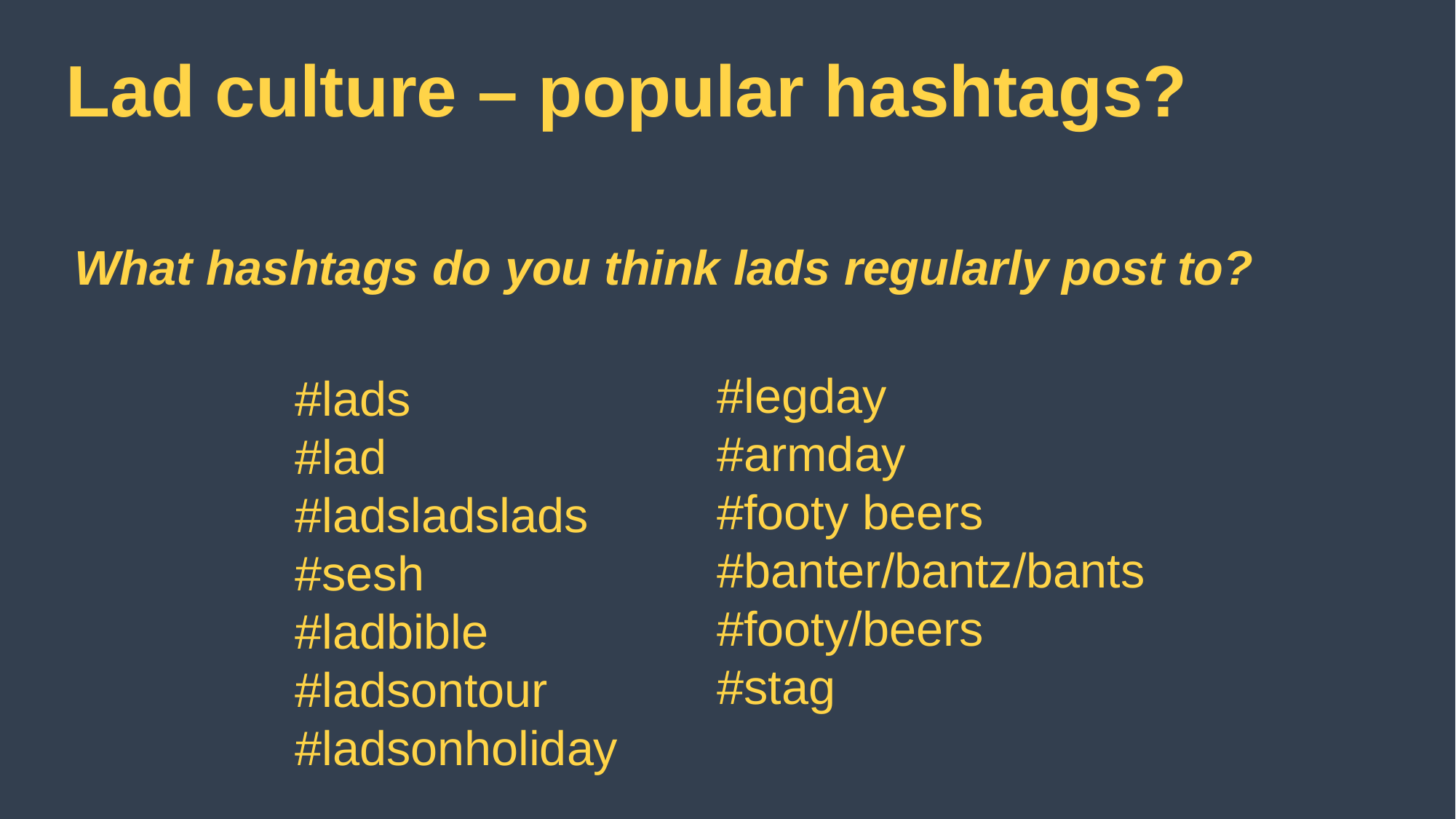

Lad culture – popular hashtags?
What hashtags do you think lads regularly post to?

#lads
#lad
#ladsladslads
#sesh
#ladbible
#ladsontour
#ladsonholiday

#legday
#armday
#footy beers
#banter/bantz/bants
#footy/beers
#stag